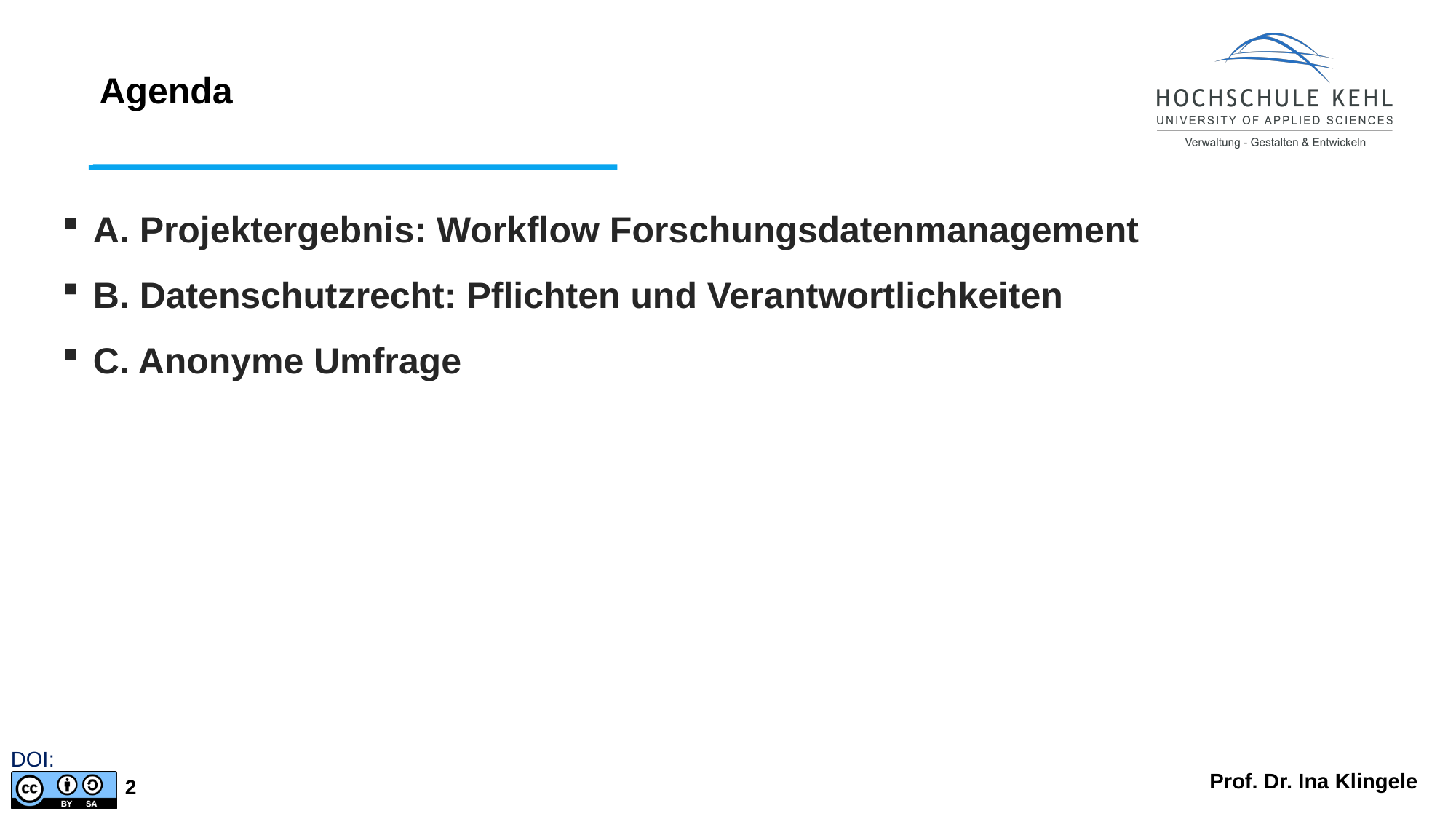

Agenda

A. Projektergebnis: Workflow Forschungsdatenmanagement
B. Datenschutzrecht: Pflichten und Verantwortlichkeiten
C. Anonyme Umfrage
Prof. Dr. Ina Klingele